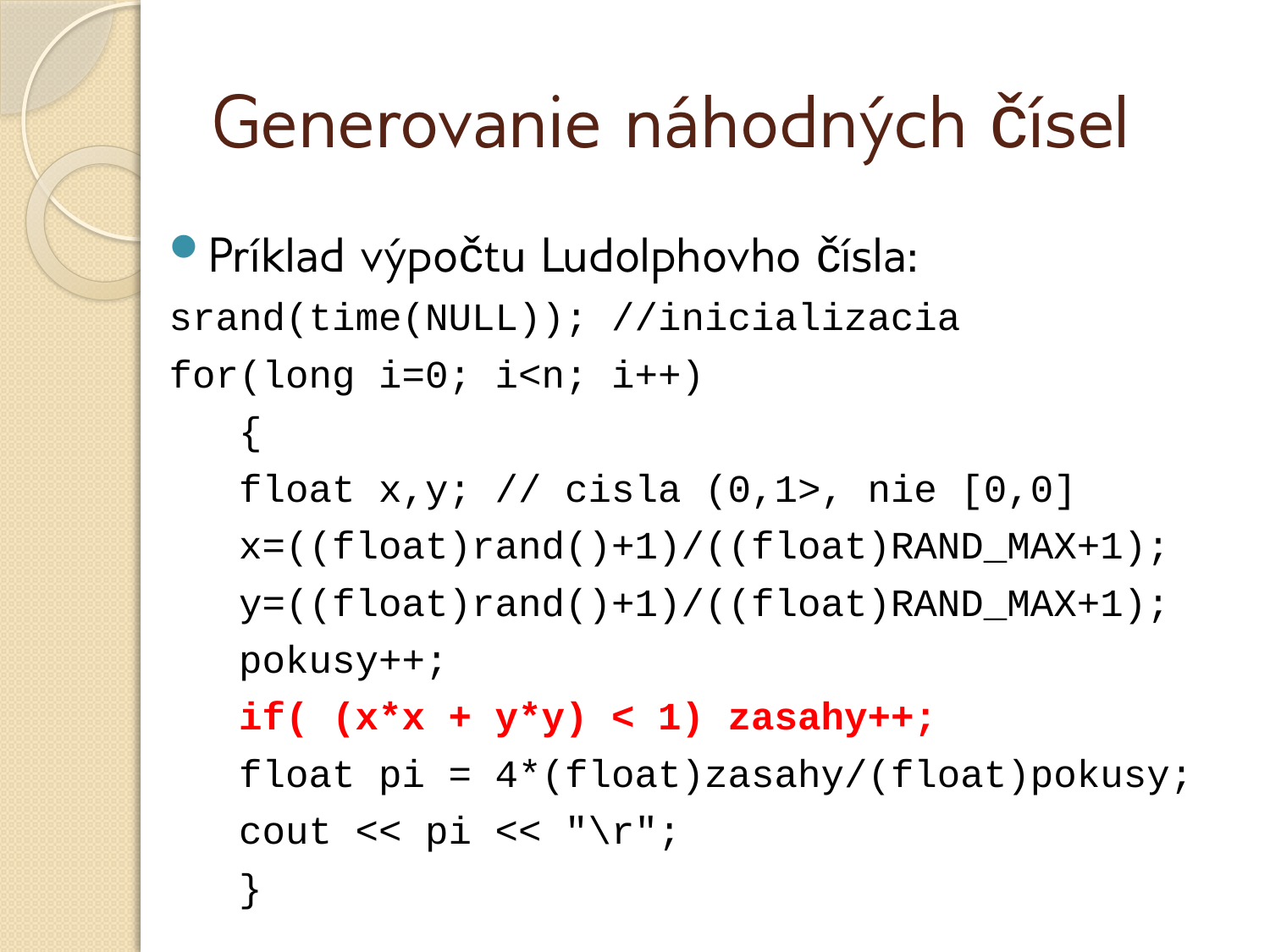

# Generovanie náhodných čísel
Príklad výpočtu Ludolphovho čísla:
srand(time(NULL)); //inicializacia
for(long i=0; i<n; i++)
   {
   float x,y; // cisla (0,1>, nie [0,0]
   x=((float)rand()+1)/((float)RAND_MAX+1);
   y=((float)rand()+1)/((float)RAND_MAX+1);
   pokusy++;
   if( (x*x + y*y) < 1) zasahy++;
   float pi = 4*(float)zasahy/(float)pokusy;
   cout << pi << "\r";
   }